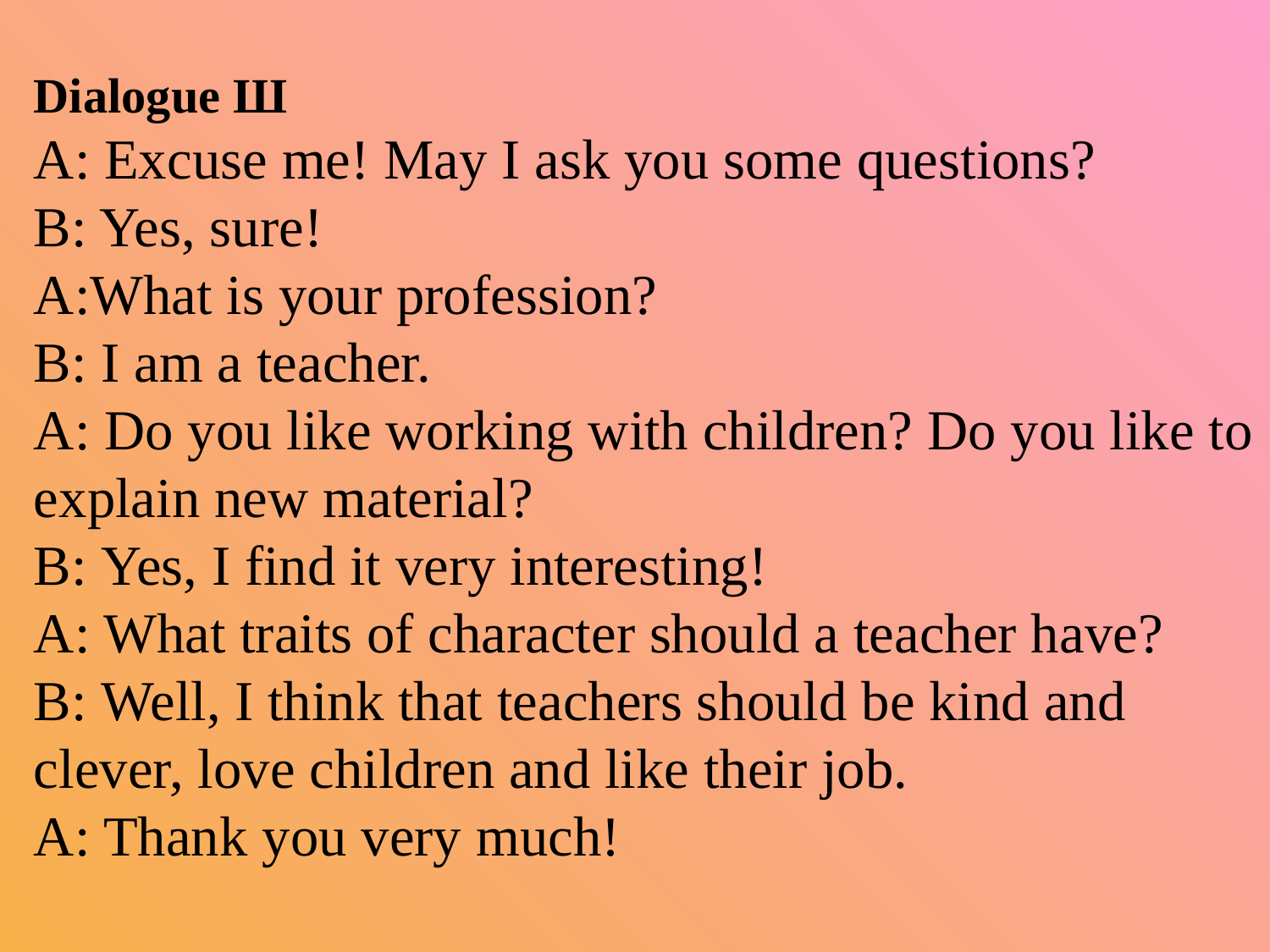

Dialogue Ш
A: Excuse me! May I ask you some questions?
B: Yes, sure!
A:What is your profession?
B: I am a teacher.
A: Do you like working with children? Do you like to explain new material?
B: Yes, I find it very interesting!
A: What traits of character should a teacher have?
B: Well, I think that teachers should be kind and clever, love children and like their job.
A: Thank you very much!